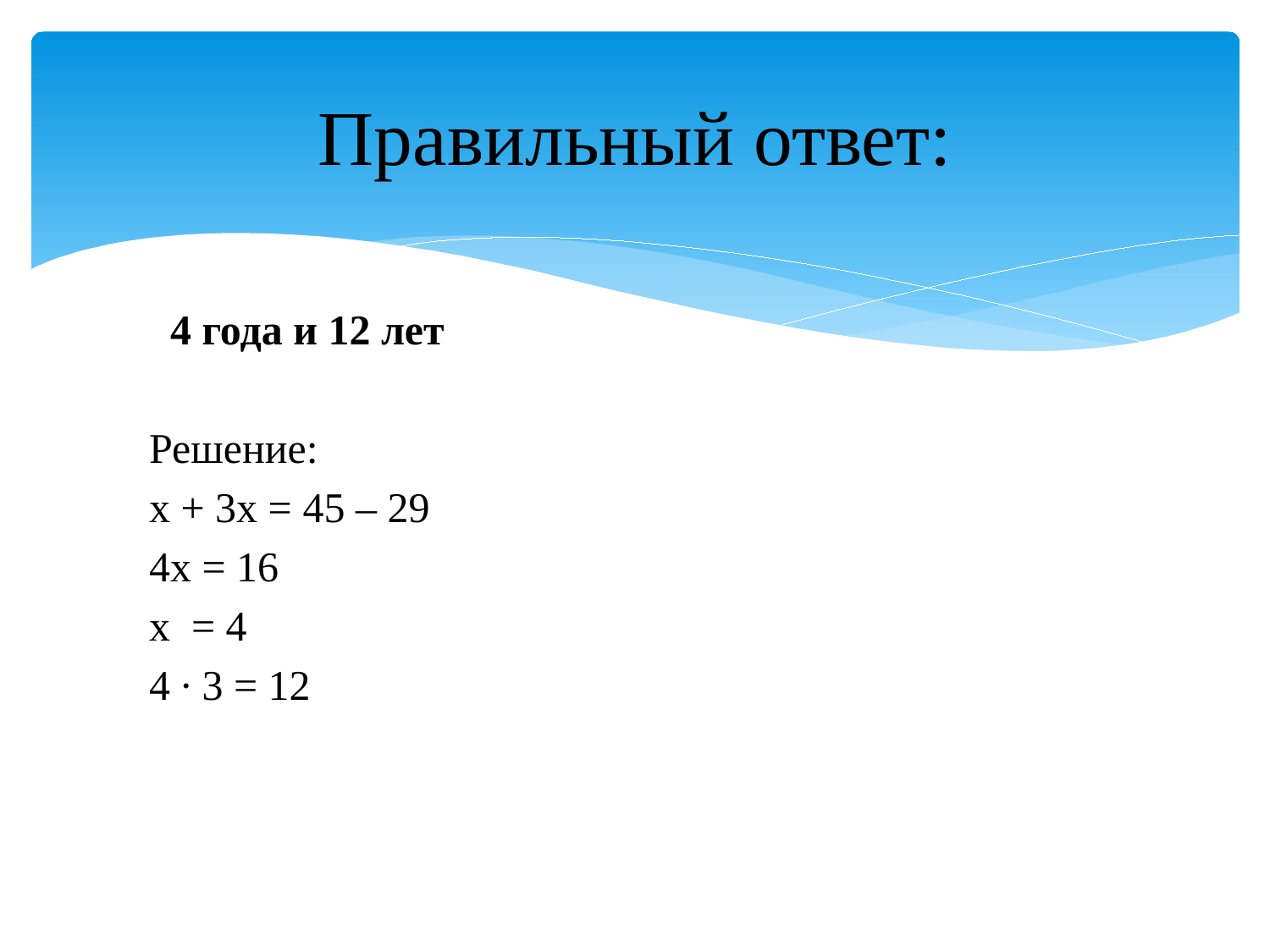

# Правильный ответ:
  4 года и 12 лет

Решение:
х + 3х = 45 – 29
4х = 16
х  = 4
4 ∙ 3 = 12